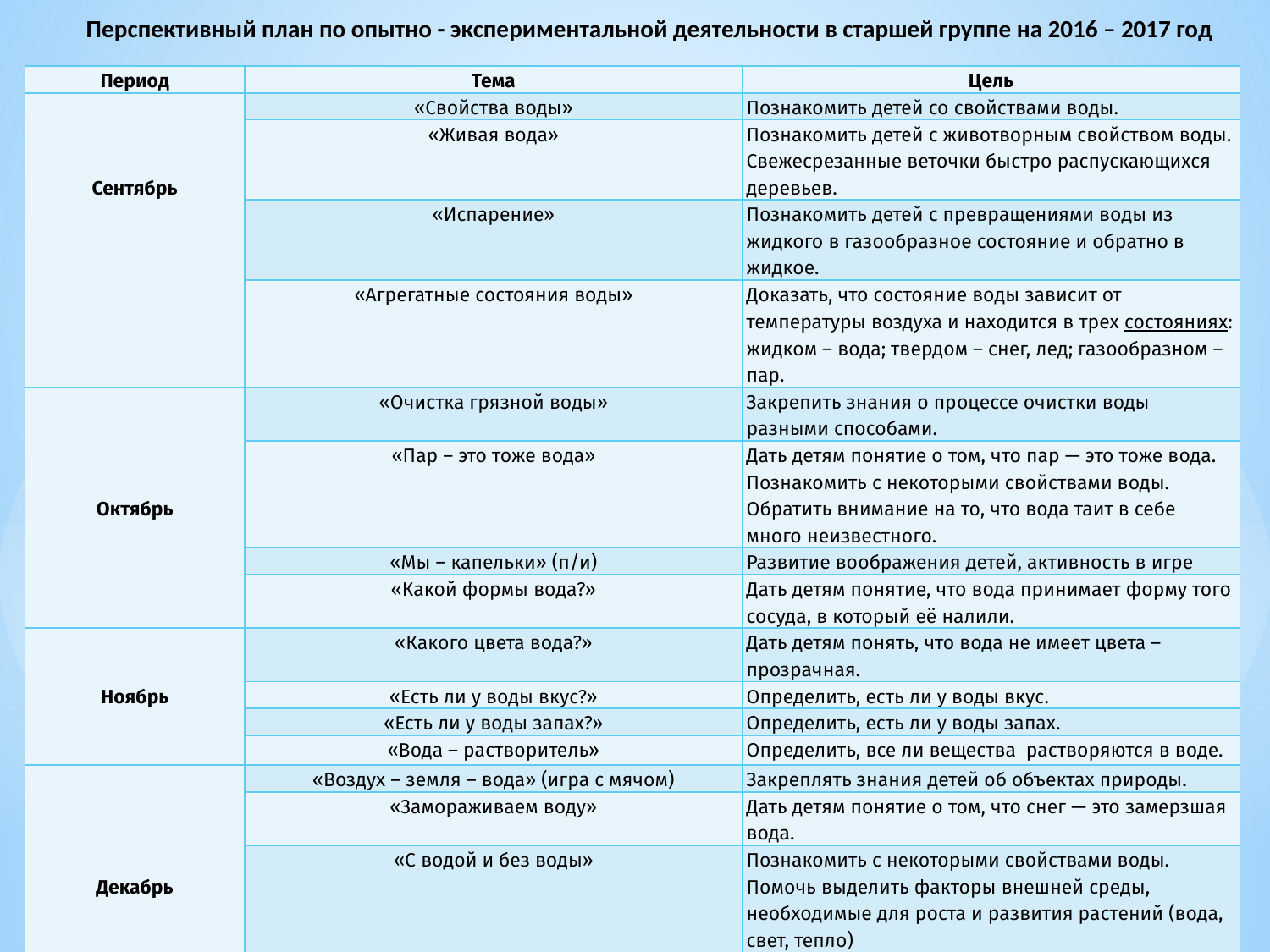

Перспективный план по опытно - экспериментальной деятельности в старшей группе на 2016 – 2017 год
| Период | Тема | Цель |
| --- | --- | --- |
| Сентябрь | «Свойства воды» | Познакомить детей со свойствами воды. |
|  | «Живая вода» | Познакомить детей с животворным свойством воды. Свежесрезанные веточки быстро распускающихся деревьев. |
|  | «Испарение» | Познакомить детей с превращениями воды из жидкого в газообразное состояние и обратно в жидкое. |
|  | «Агрегатные состояния воды» | Доказать, что состояние воды зависит от температуры воздуха и находится в трех состояниях: жидком – вода; твердом – снег, лед; газообразном – пар. |
| Октябрь | «Очистка грязной воды» | Закрепить знания о процессе очистки воды разными способами. |
|  | «Пар – это тоже вода» | Дать детям понятие о том, что пар — это тоже вода. Познакомить с некоторыми свойствами воды. Обратить внимание на то, что вода таит в себе много неизвестного. |
|  | «Мы – капельки» (п/и) | Развитие воображения детей, активность в игре |
|  | «Какой формы вода?» | Дать детям понятие, что вода принимает форму того сосуда, в который её налили. |
| Ноябрь | «Какого цвета вода?» | Дать детям понять, что вода не имеет цвета – прозрачная. |
|  | «Есть ли у воды вкус?» | Определить, есть ли у воды вкус. |
|  | «Есть ли у воды запах?» | Определить, есть ли у воды запах. |
|  | «Вода – растворитель» | Определить, все ли вещества растворяются в воде. |
| Декабрь | «Воздух – земля – вода» (игра с мячом) | Закреплять знания детей об объектах природы. |
|  | «Замораживаем воду» | Дать детям понятие о том, что снег — это замерзшая вода. |
|  | «С водой и без воды» | Познакомить с некоторыми свойствами воды. Помочь выделить факторы внешней среды, необходимые для роста и развития растений (вода, свет, тепло) |
|  | «Создание снежных фигурок» | Закрепить приёмы: скатывания, создания шара, а так же знания о свойствах снега. |